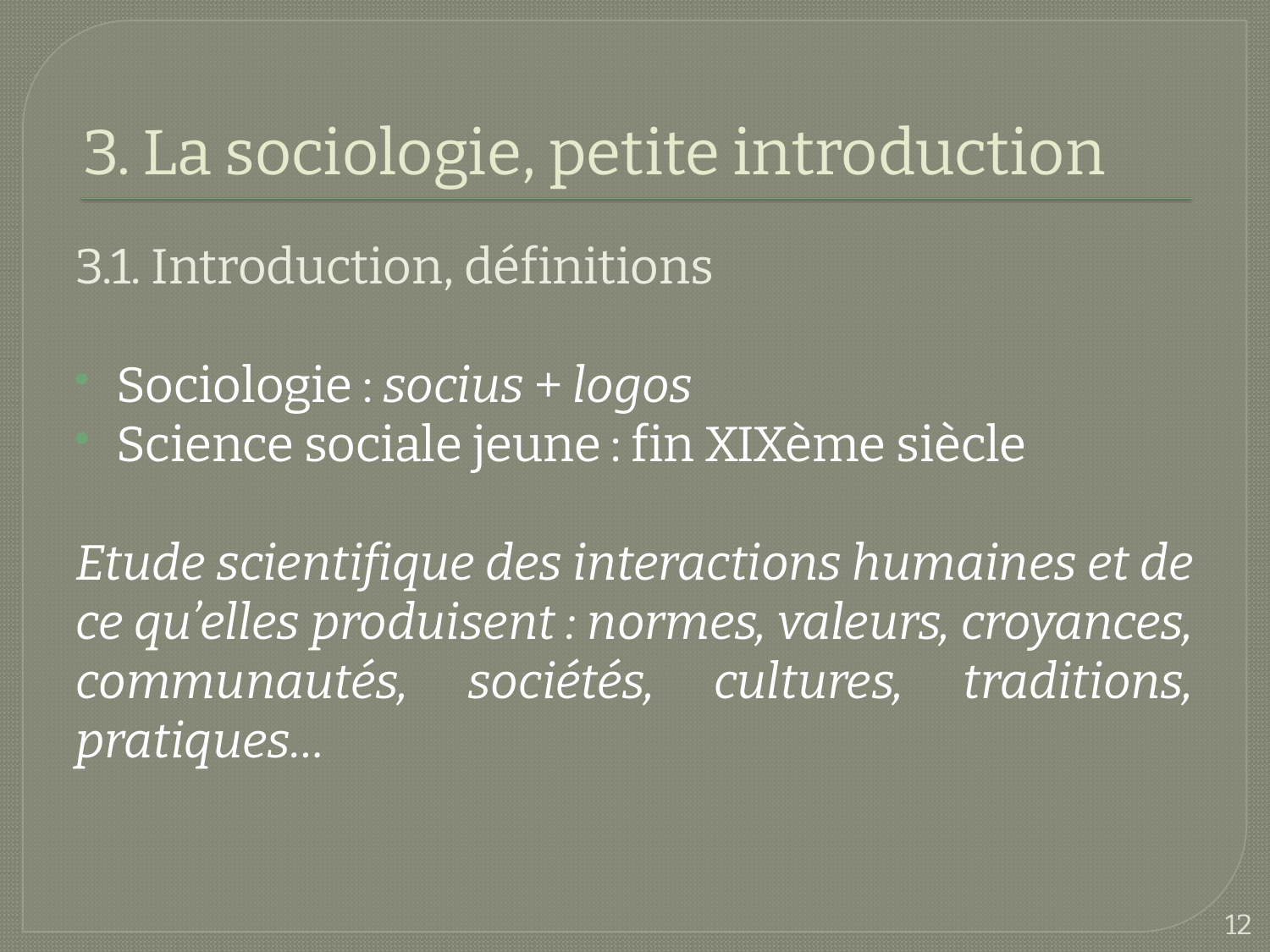

# 3. La sociologie, petite introduction
3.1. Introduction, définitions

Sociologie : socius + logos
Science sociale jeune : fin XIXème siècle

Etude scientifique des interactions humaines et de ce qu’elles produisent : normes, valeurs, croyances, communautés, sociétés, cultures, traditions, pratiques…

12